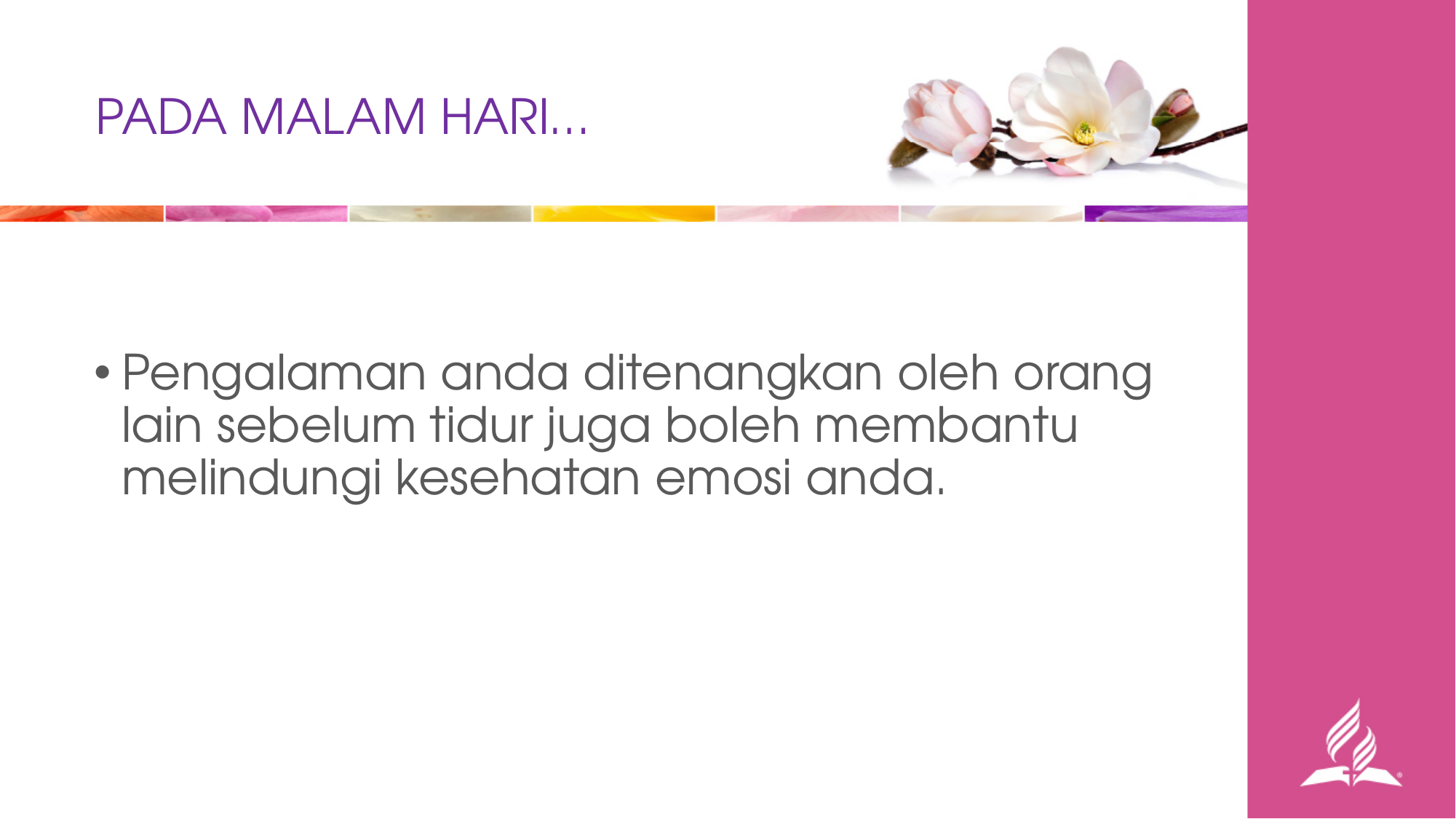

PADA MALAM HARI…
Pengalaman anda ditenangkan oleh orang lain sebelum tidur juga boleh membantu melindungi kesehatan emosi anda.